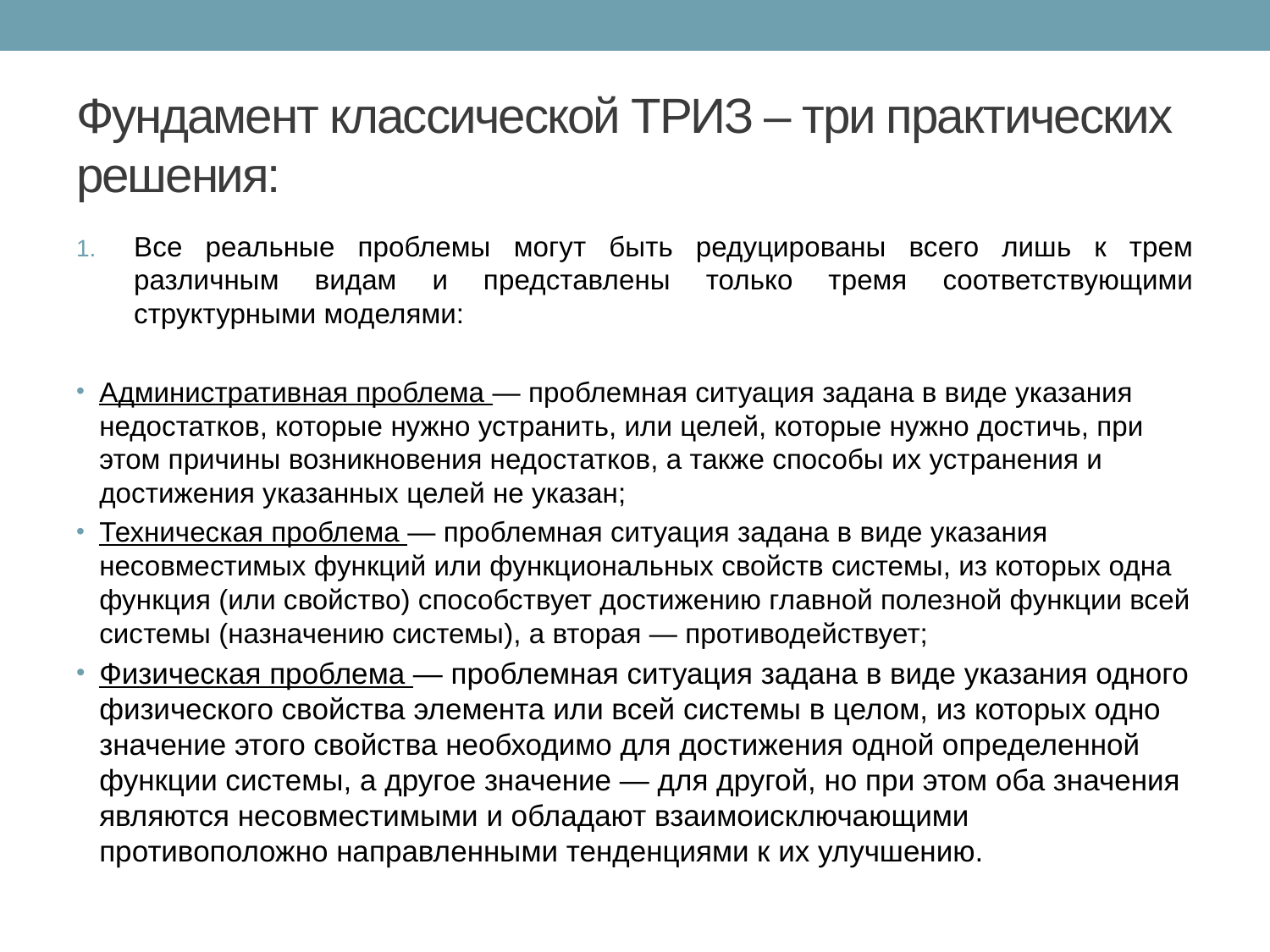

# Фундамент классической ТРИЗ – три практических решения:
Все реальные проблемы могут быть редуцированы всего лишь к трем различным видам и представлены только тремя соответствующими структурными моделями:

Административная проблема — проблемная ситуация задана в виде указания недостатков, которые нужно устранить, или целей, которые нужно достичь, при этом причины возникновения недостатков, а также способы их устранения и достижения указанных целей не указан;
Техническая проблема — проблемная ситуация задана в виде указания несовместимых функций или функциональных свойств системы, из которых одна функция (или свойство) способствует достижению главной полезной функции всей системы (назначению системы), а вторая — противодействует;
Физическая проблема — проблемная ситуация задана в виде указания одного физического свойства элемента или всей системы в целом, из которых одно значение этого свойства необходимо для достижения одной определенной функции системы, а другое значение — для другой, но при этом оба значения являются несовместимыми и обладают взаимоисключающими противоположно направленными тенденциями к их улучшению.